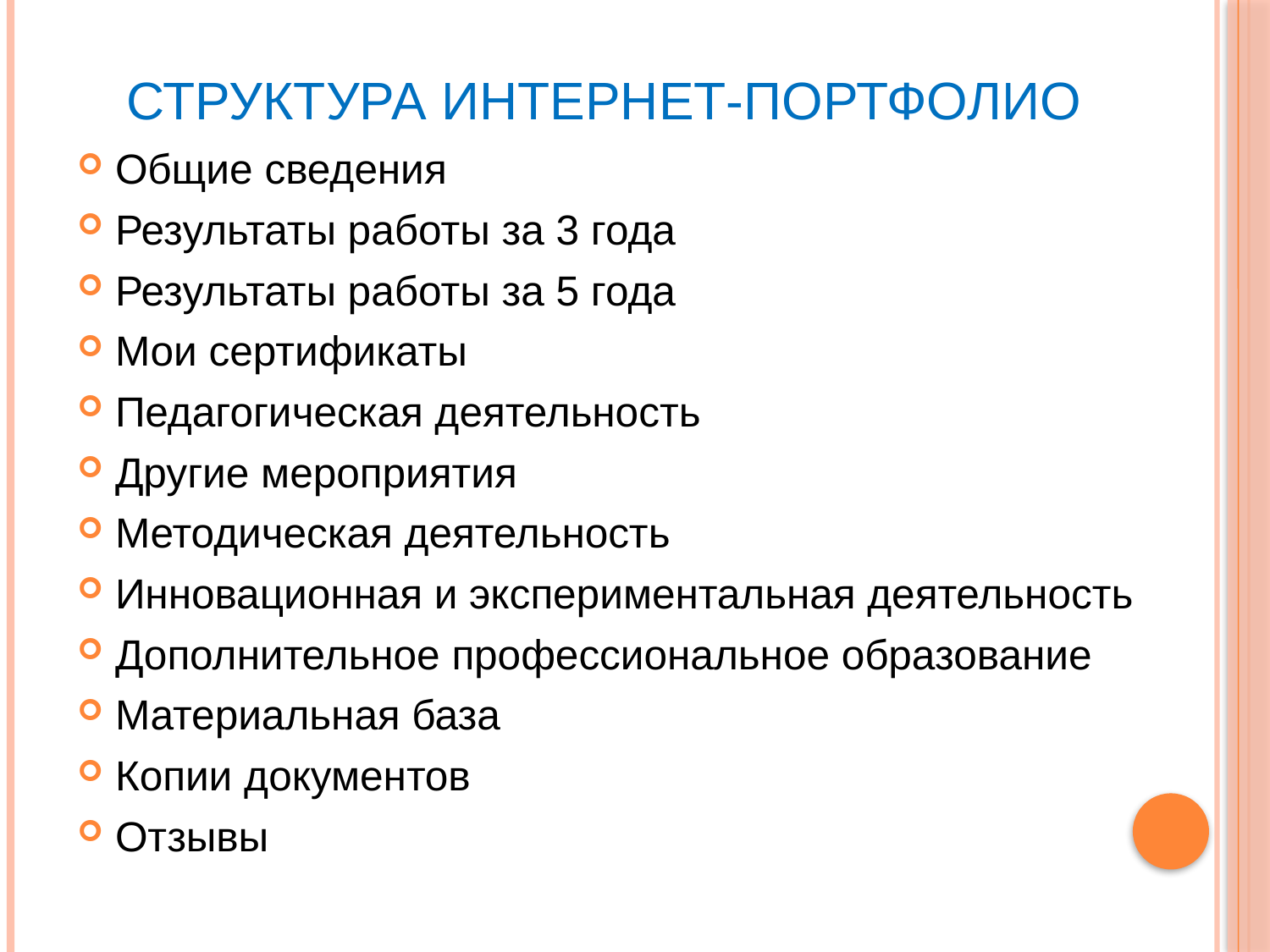

# Структура интернет-портфолио
Общие сведения
Результаты работы за 3 года
Результаты работы за 5 года
Мои сертификаты
Педагогическая деятельность
Другие мероприятия
Методическая деятельность
Инновационная и экспериментальная деятельность
Дополнительное профессиональное образование
Материальная база
Копии документов
Отзывы